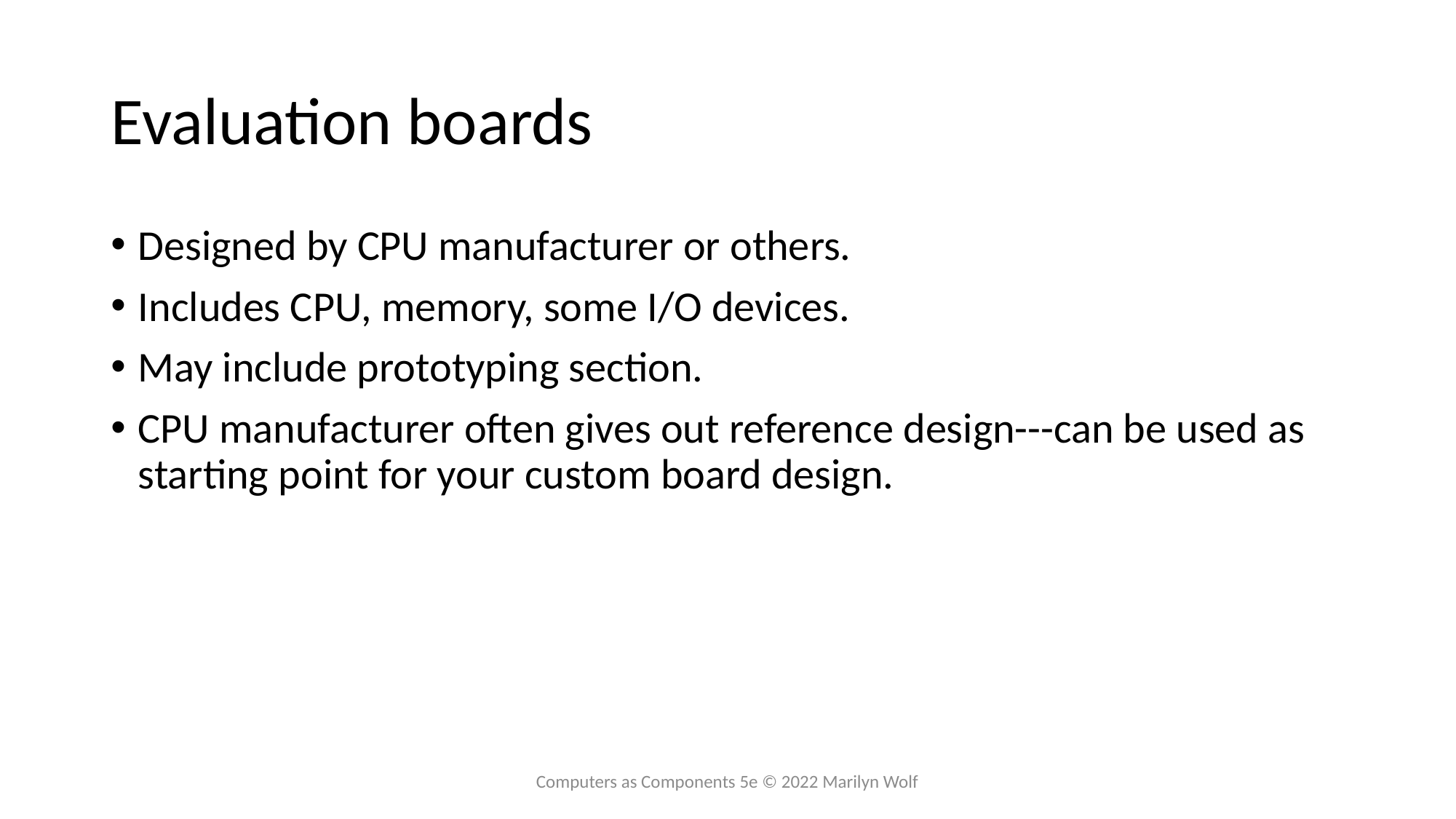

# Evaluation boards
Designed by CPU manufacturer or others.
Includes CPU, memory, some I/O devices.
May include prototyping section.
CPU manufacturer often gives out reference design---can be used as starting point for your custom board design.
Computers as Components 5e © 2022 Marilyn Wolf